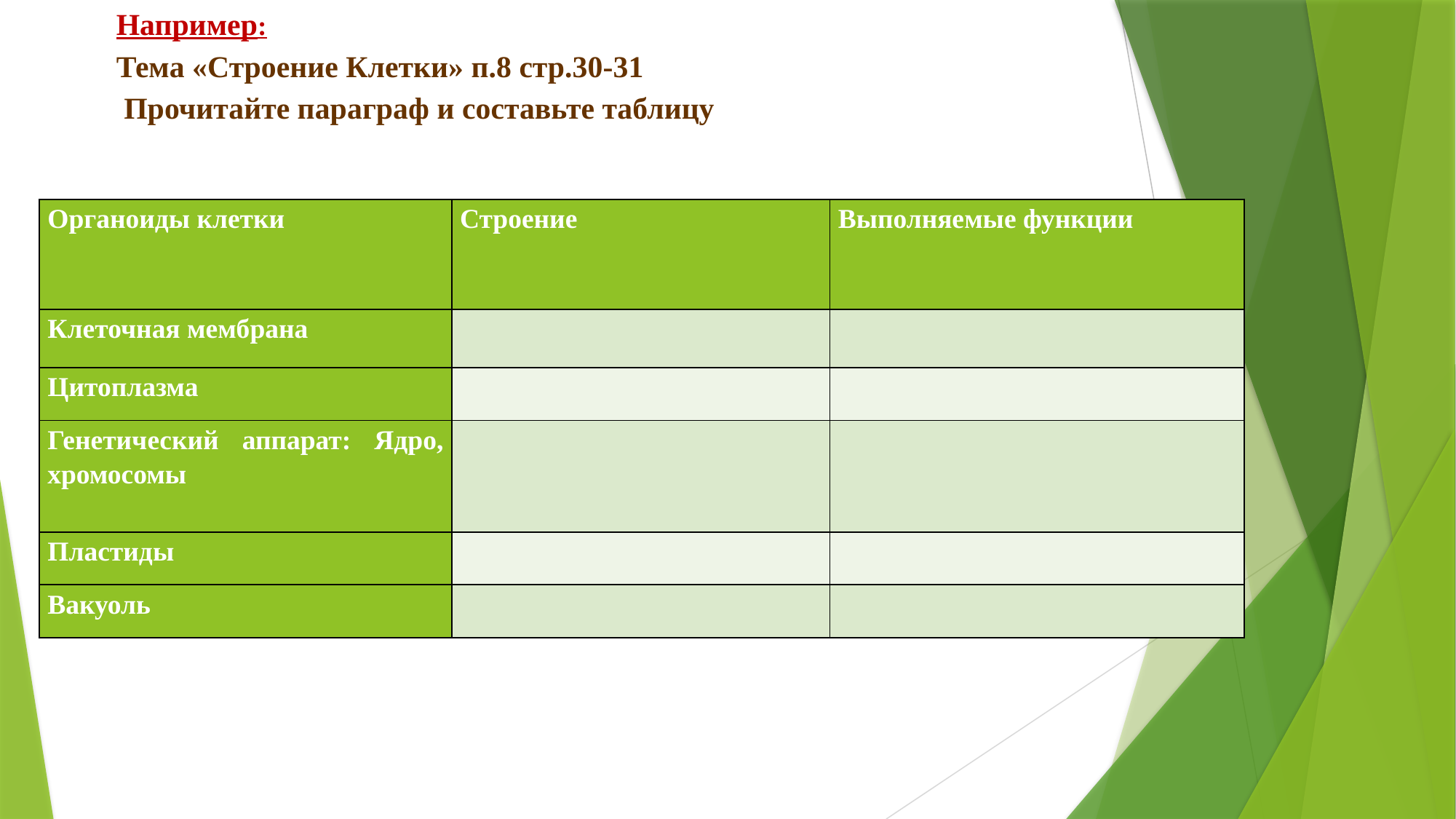

Например:
Тема «Строение Клетки» п.8 стр.30-31
 Прочитайте параграф и составьте таблицу
| Органоиды клетки | Строение | Выполняемые функции |
| --- | --- | --- |
| Клеточная мембрана |  |  |
| Цитоплазма |  |  |
| Генетический аппарат: Ядро, хромосомы |  |  |
| Пластиды |  |  |
| Вакуоль |  |  |